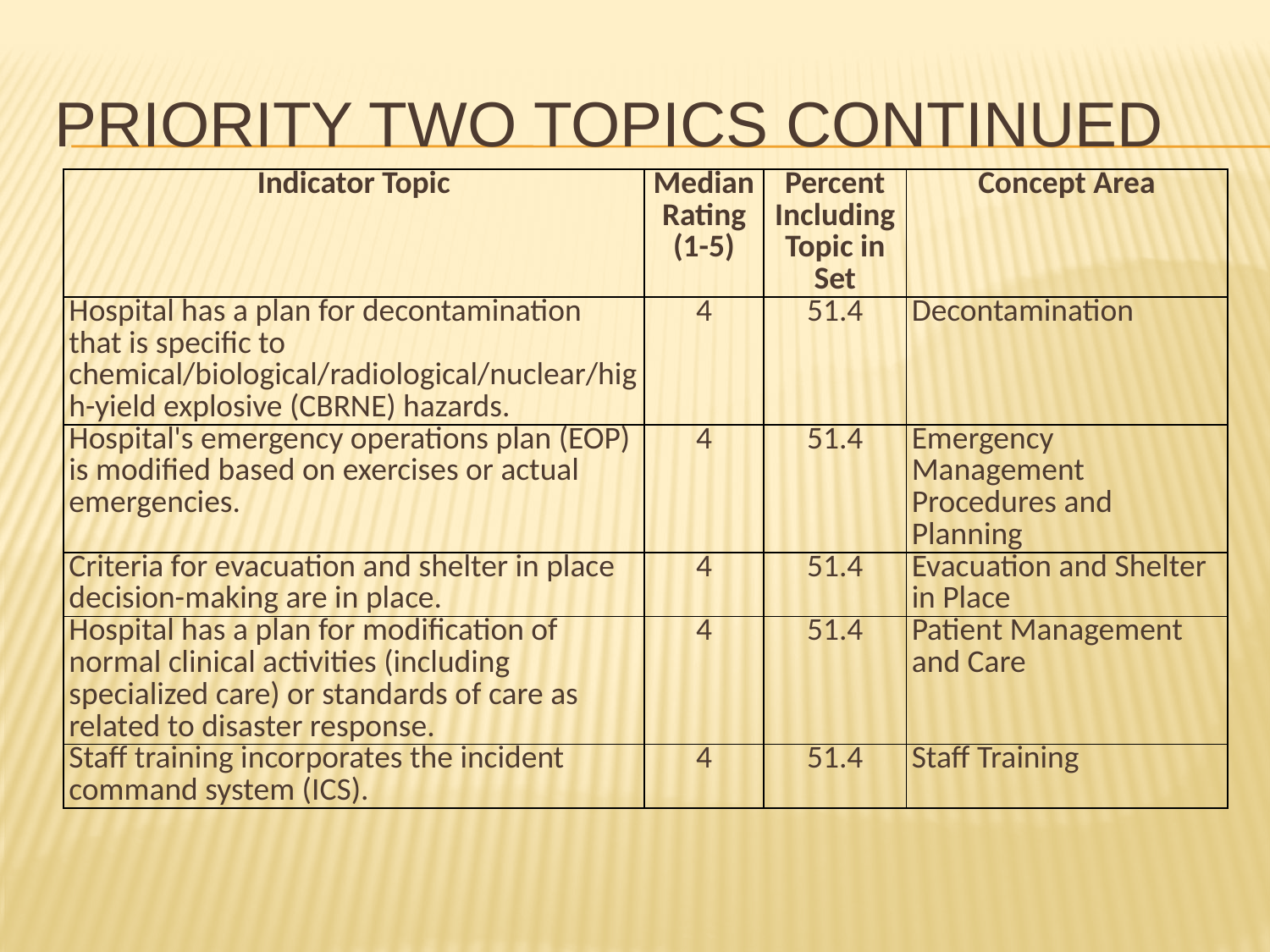

# Priority Two topics continued
| Indicator Topic | Median Rating (1-5) | Percent Including Topic in Set | Concept Area |
| --- | --- | --- | --- |
| Hospital has a plan for decontamination that is specific to chemical/biological/radiological/nuclear/high-yield explosive (CBRNE) hazards. | 4 | 51.4 | Decontamination |
| Hospital's emergency operations plan (EOP) is modified based on exercises or actual emergencies. | 4 | 51.4 | Emergency Management Procedures and Planning |
| Criteria for evacuation and shelter in place decision-making are in place. | 4 | 51.4 | Evacuation and Shelter in Place |
| Hospital has a plan for modification of normal clinical activities (including specialized care) or standards of care as related to disaster response. | 4 | 51.4 | Patient Management and Care |
| Staff training incorporates the incident command system (ICS). | 4 | 51.4 | Staff Training |